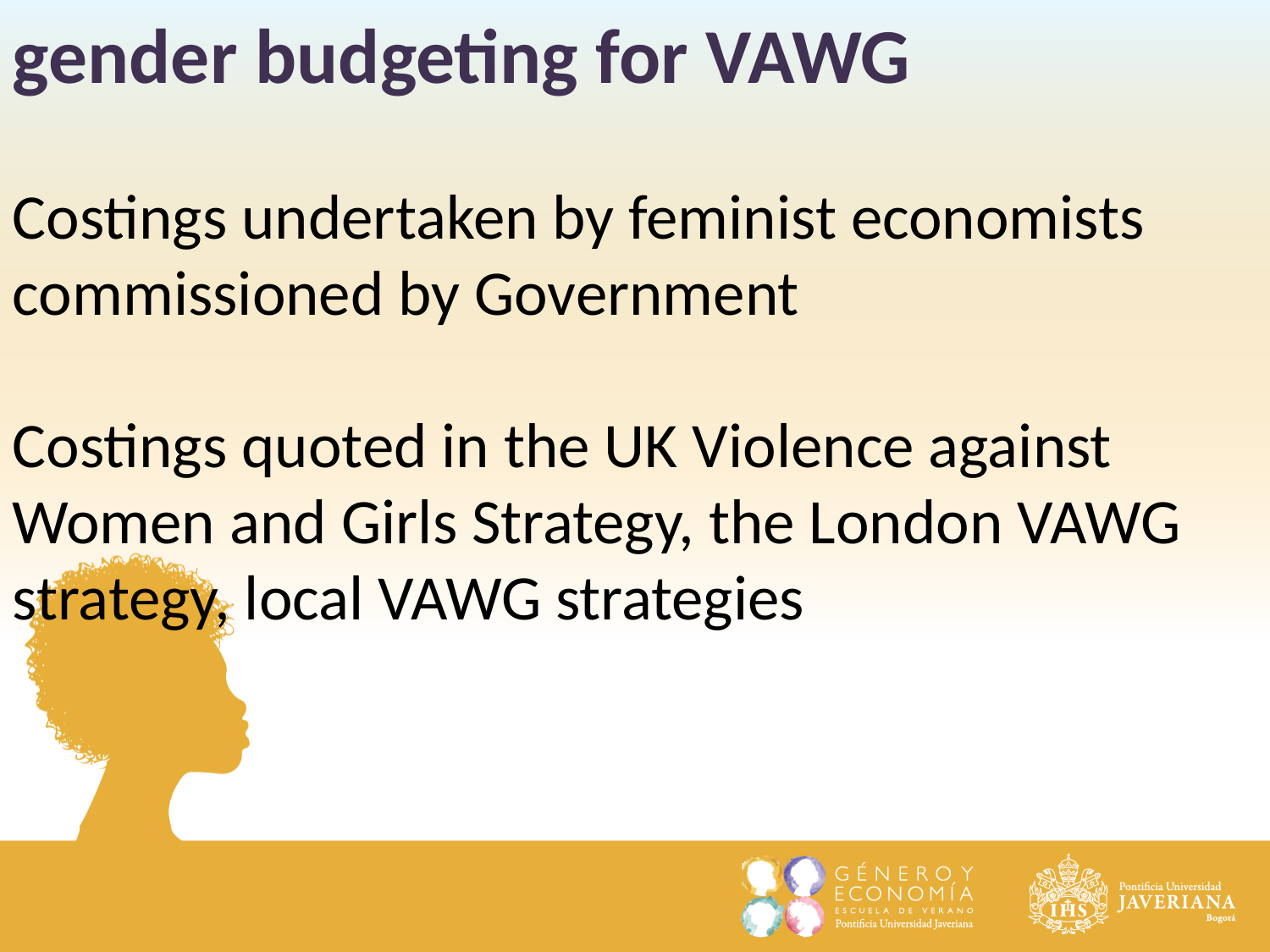

gender budgeting for VAWG

Costings undertaken by feminist economists commissioned by Government

Costings quoted in the UK Violence against Women and Girls Strategy, the London VAWG strategy, local VAWG strategies